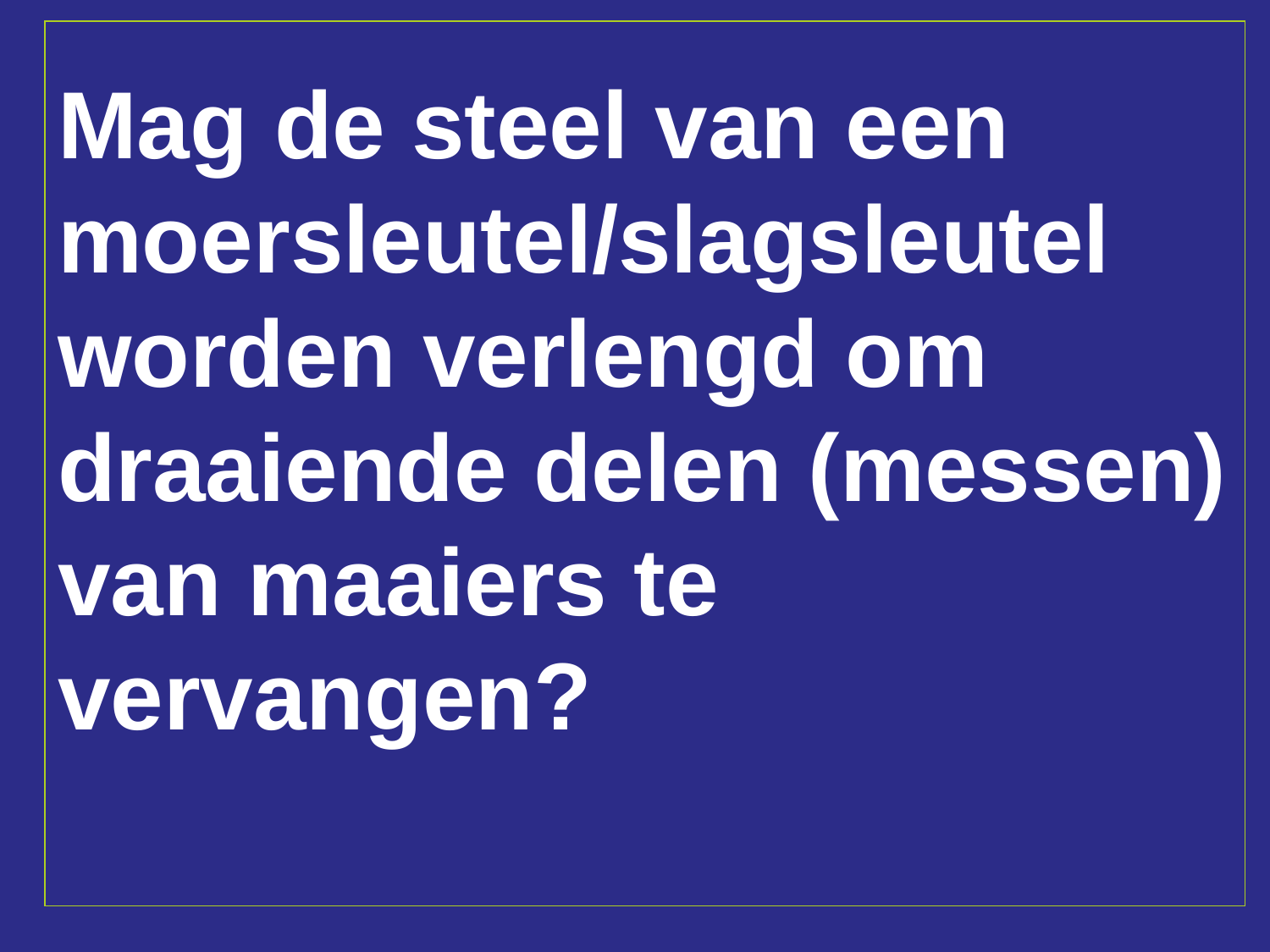

# Mag de steel van een moersleutel/slagsleutel worden verlengd om draaiende delen (messen) van maaiers te vervangen?